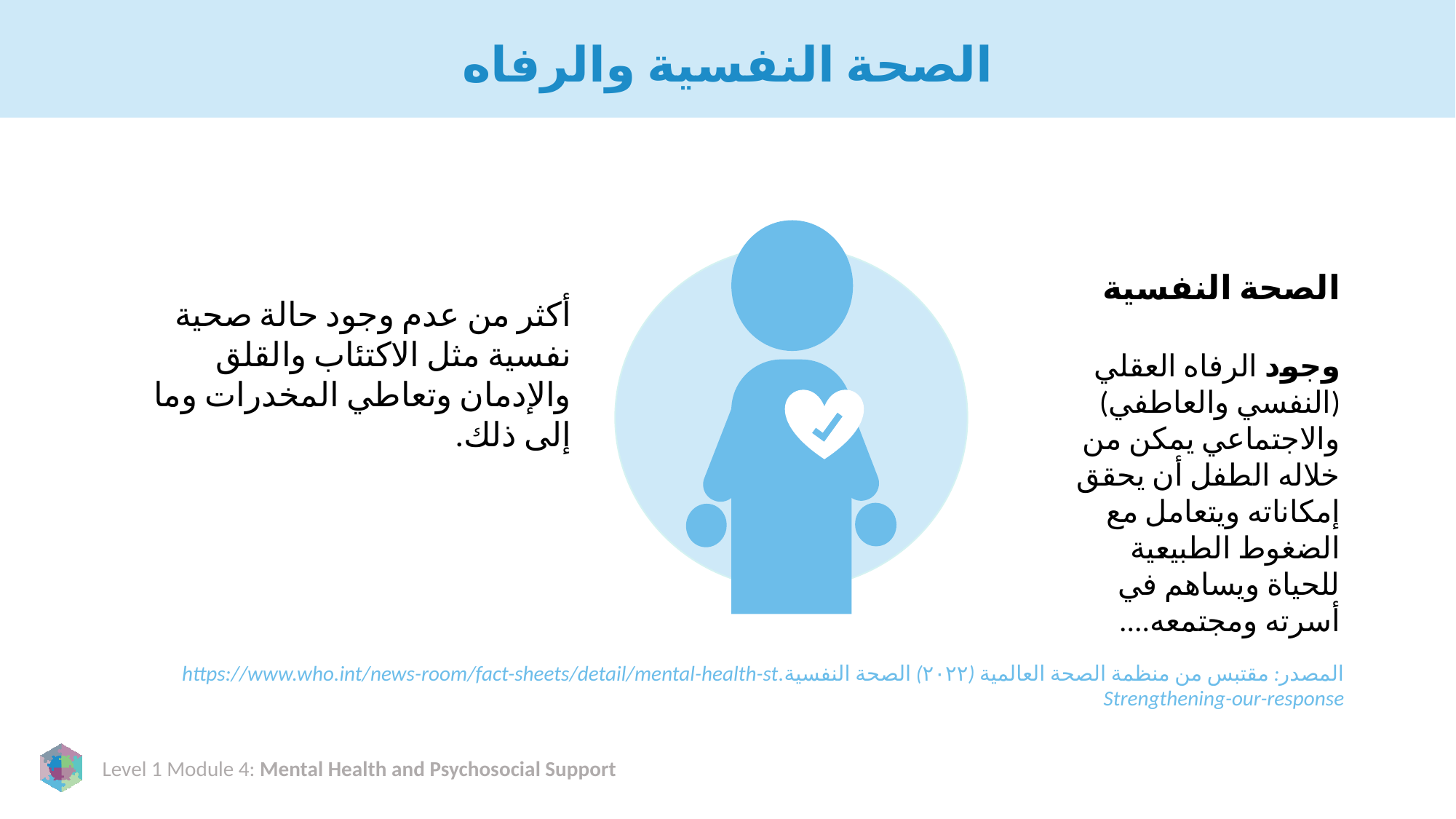

# الصحة النفسية والرفاه

الصحة النفسية

وجود الرفاه العقلي (النفسي والعاطفي) والاجتماعي يمكن من خلاله الطفل أن يحقق إمكاناته ويتعامل مع الضغوط الطبيعية للحياة ويساهم في أسرته ومجتمعه....

أكثر من عدم وجود حالة صحية نفسية مثل الاكتئاب والقلق والإدمان وتعاطي المخدرات وما إلى ذلك.
المصدر: مقتبس من منظمة الصحة العالمية (٢٠٢٢) الصحة النفسية.https://www.who.int/news-room/fact-sheets/detail/mental-health-st Strengthening-our-response